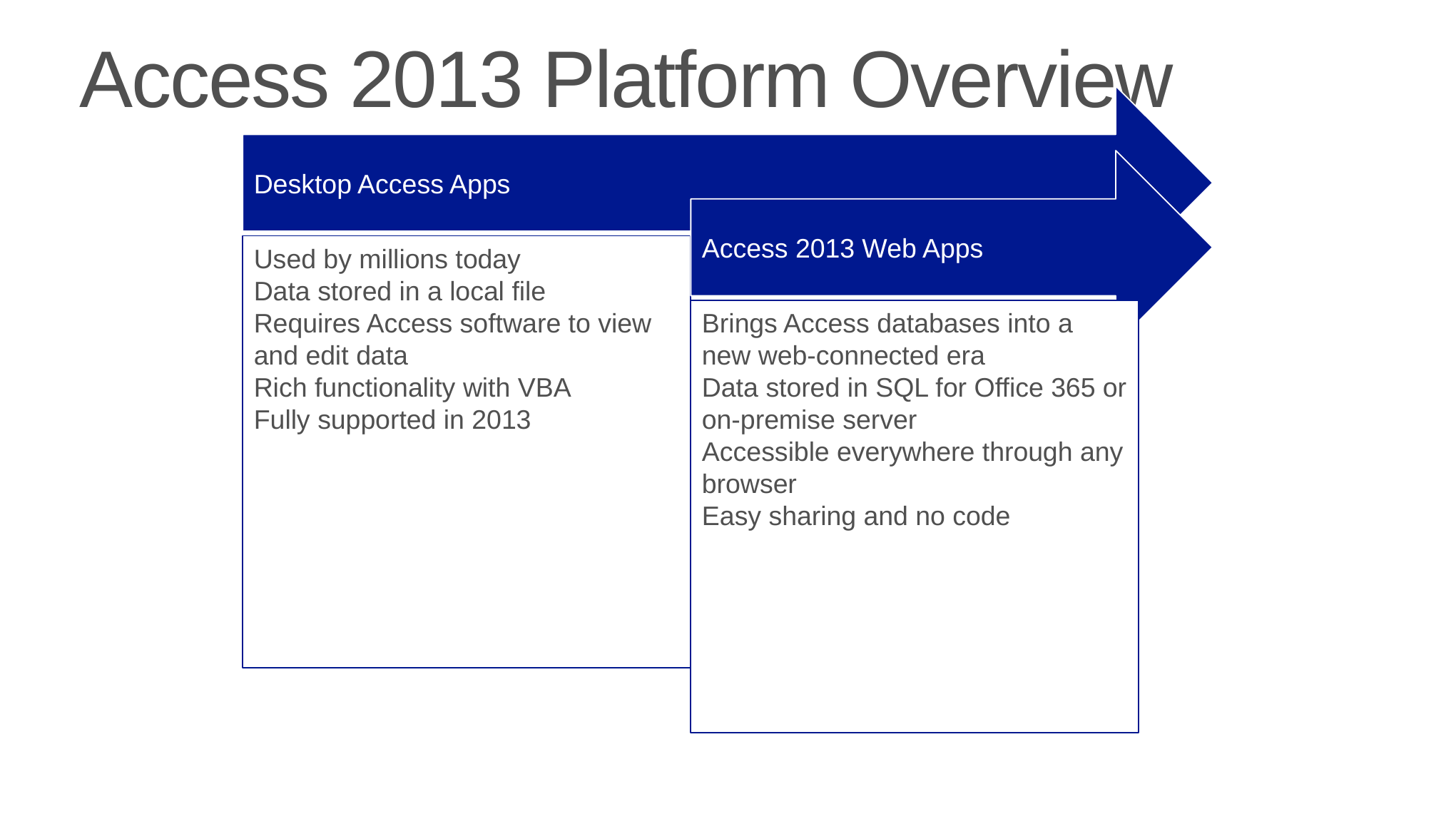

# Access 2013 Platform Overview
Desktop Access Apps
Used by millions today
Access 2013 Web Apps
Brings Access databases into a new web-connected era
Data stored in SQL for Office 365 or on-premise server
Accessible everywhere through any browser
Easy sharing and no code
Data stored in a local file
Requires Access software to view and edit data
Rich functionality with VBA
Fully supported in 2013